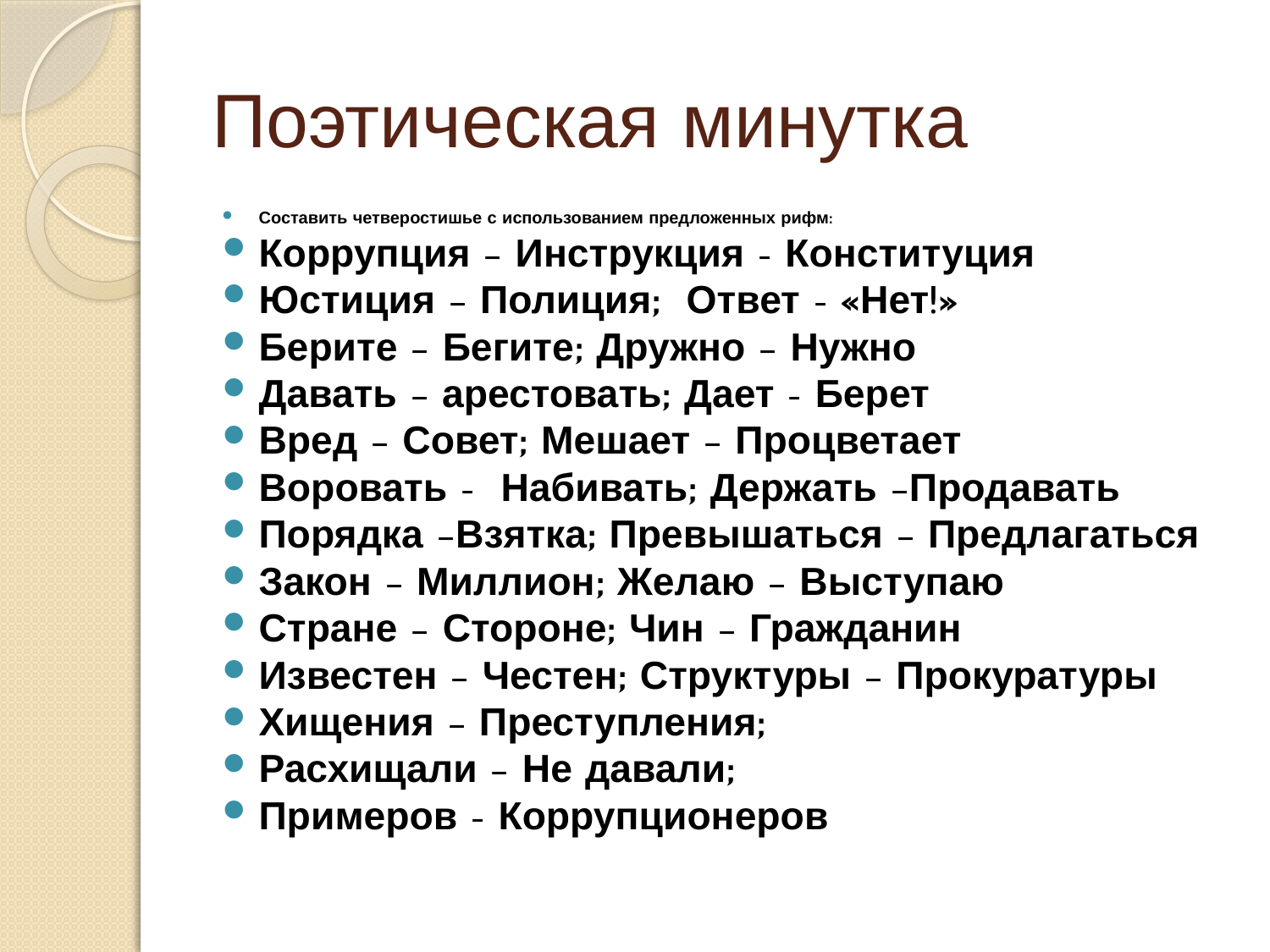

# Поэтическая минутка
Составить четверостишье с использованием предложенных рифм:
Коррупция – Инструкция - Конституция
Юстиция – Полиция;  Ответ - «Нет!»
Берите – Бегите; Дружно – Нужно
Давать – арестовать; Дает - Берет
Вред – Совет; Мешает – Процветает
Воровать -  Набивать; Держать –Продавать
Порядка –Взятка; Превышаться – Предлагаться
Закон – Миллион; Желаю – Выступаю
Стране – Стороне; Чин – Гражданин
Известен – Честен; Структуры – Прокуратуры
Хищения – Преступления;
Расхищали – Не давали;
Примеров - Коррупционеров